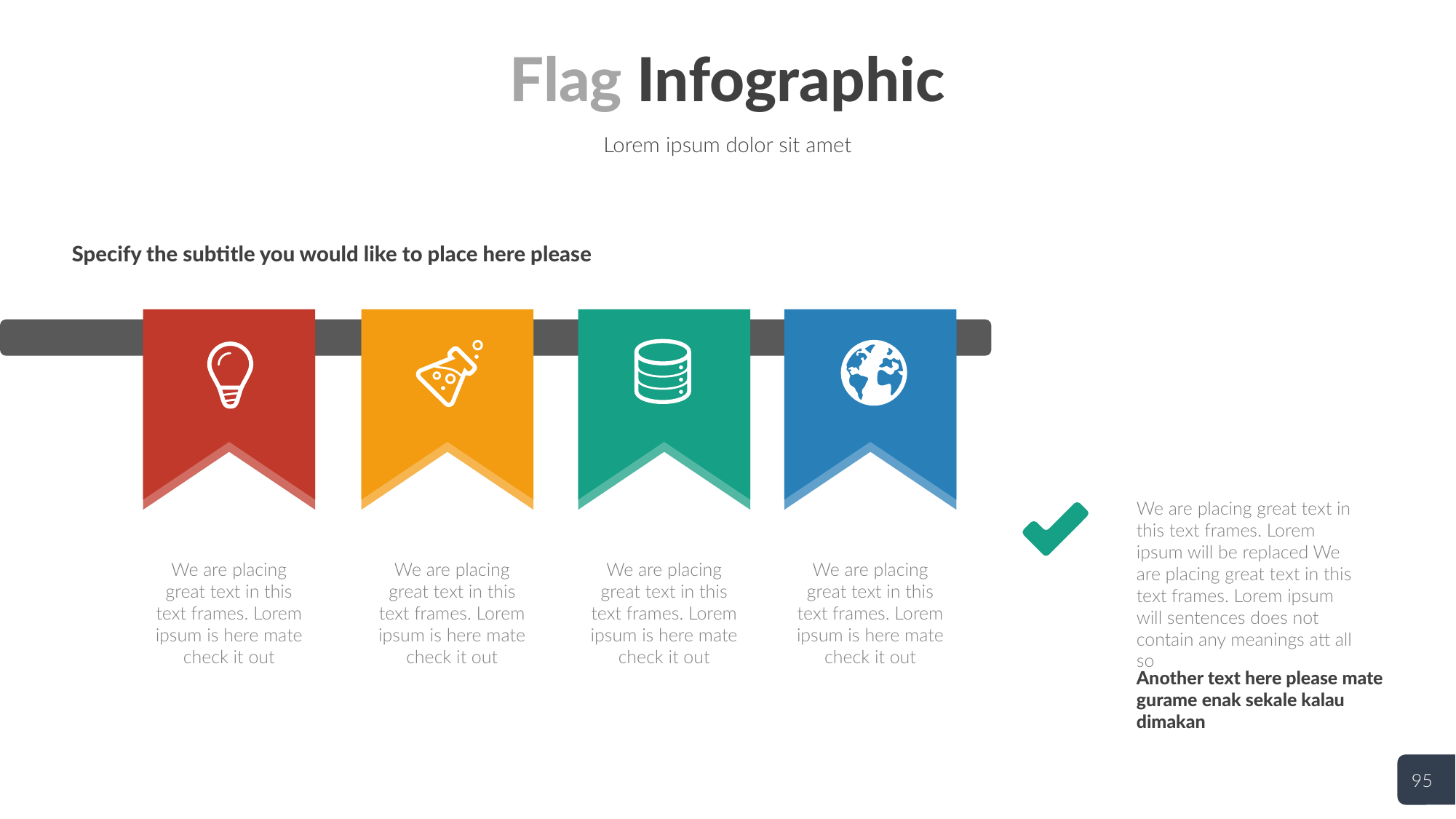

# Flag Infographic
Lorem ipsum dolor sit amet
Specify the subtitle you would like to place here please

We are placing great text in this text frames. Lorem ipsum will be replaced We are placing great text in this text frames. Lorem ipsum will sentences does not contain any meanings att all so

We are placing great text in this text frames. Lorem ipsum is here mate check it out
We are placing great text in this text frames. Lorem ipsum is here mate check it out
We are placing great text in this text frames. Lorem ipsum is here mate check it out
We are placing great text in this text frames. Lorem ipsum is here mate check it out
Another text here please mate gurame enak sekale kalau dimakan

95